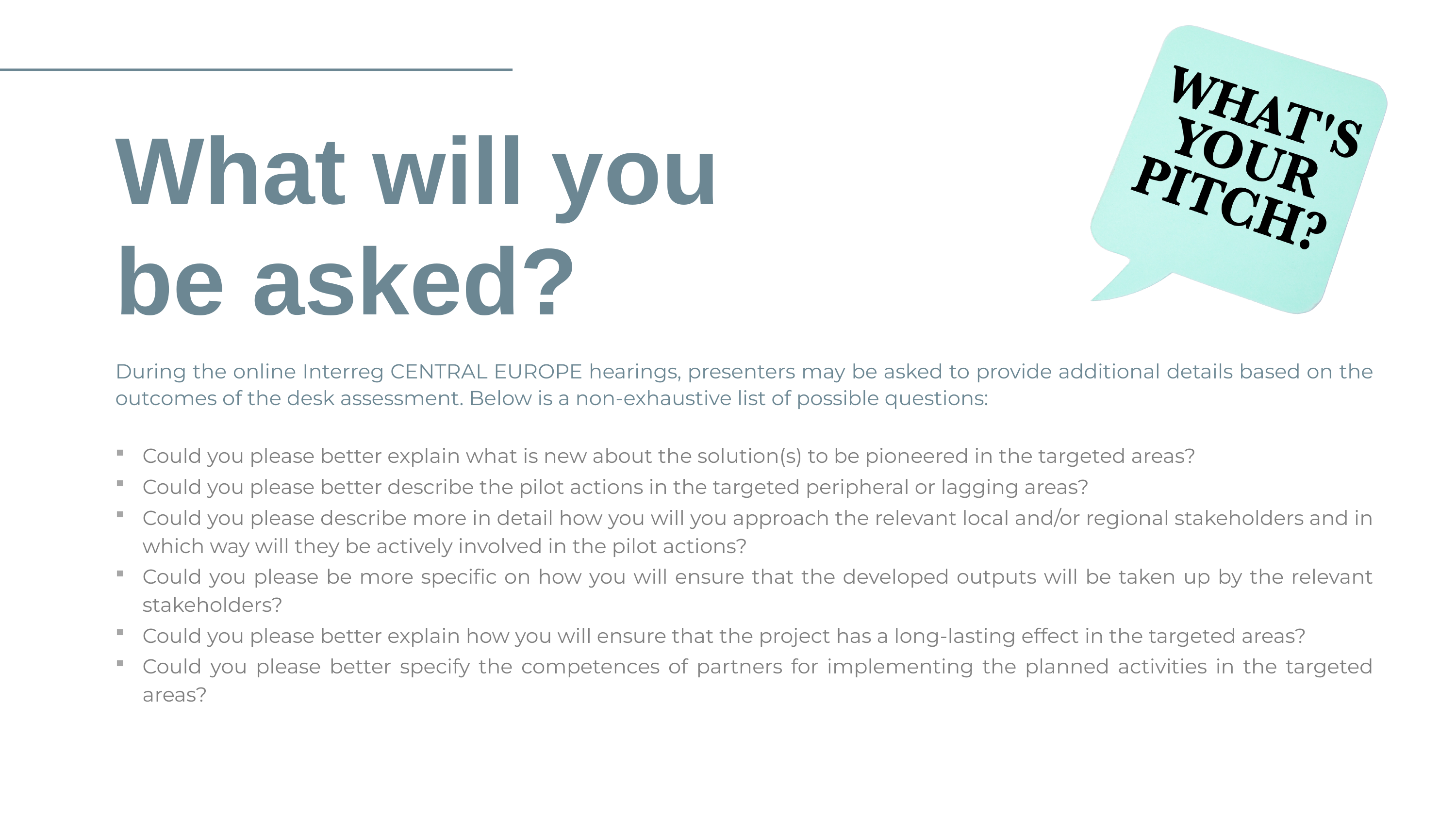

What will you be asked?
During the online Interreg CENTRAL EUROPE hearings, presenters may be asked to provide additional details based on the outcomes of the desk assessment. Below is a non-exhaustive list of possible questions:

Could you please better explain what is new about the solution(s) to be pioneered in the targeted areas?
Could you please better describe the pilot actions in the targeted peripheral or lagging areas?
Could you please describe more in detail how you will you approach the relevant local and/or regional stakeholders and in which way will they be actively involved in the pilot actions?
Could you please be more specific on how you will ensure that the developed outputs will be taken up by the relevant stakeholders?
Could you please better explain how you will ensure that the project has a long-lasting effect in the targeted areas?
Could you please better specify the competences of partners for implementing the planned activities in the targeted areas?